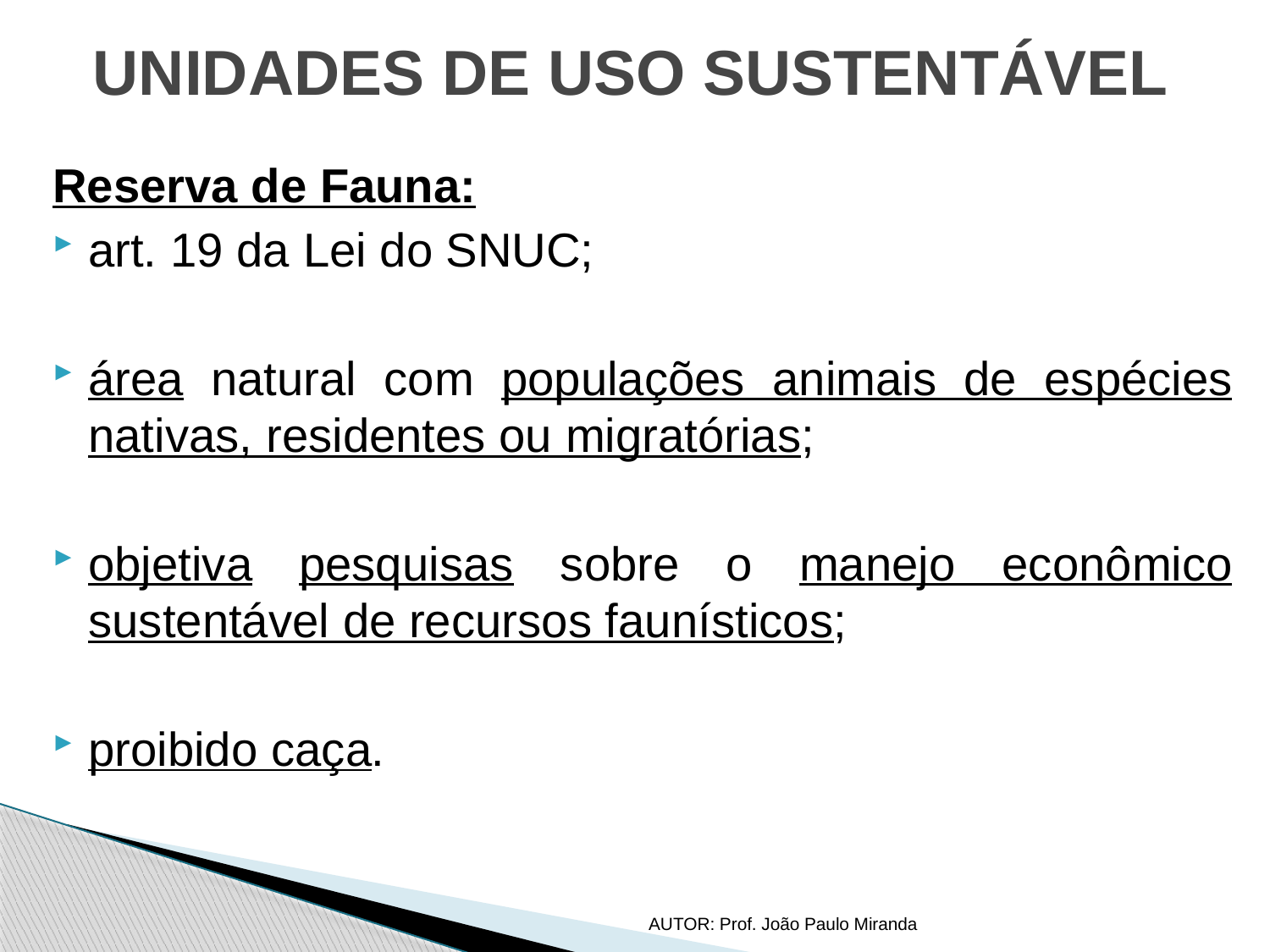

# UNIDADES DE USO SUSTENTÁVEL
Reserva de Fauna:
art. 19 da Lei do SNUC;

área natural com populações animais de espécies nativas, residentes ou migratórias;

objetiva pesquisas sobre o manejo econômico sustentável de recursos faunísticos;

proibido caça.
AUTOR: Prof. João Paulo Miranda